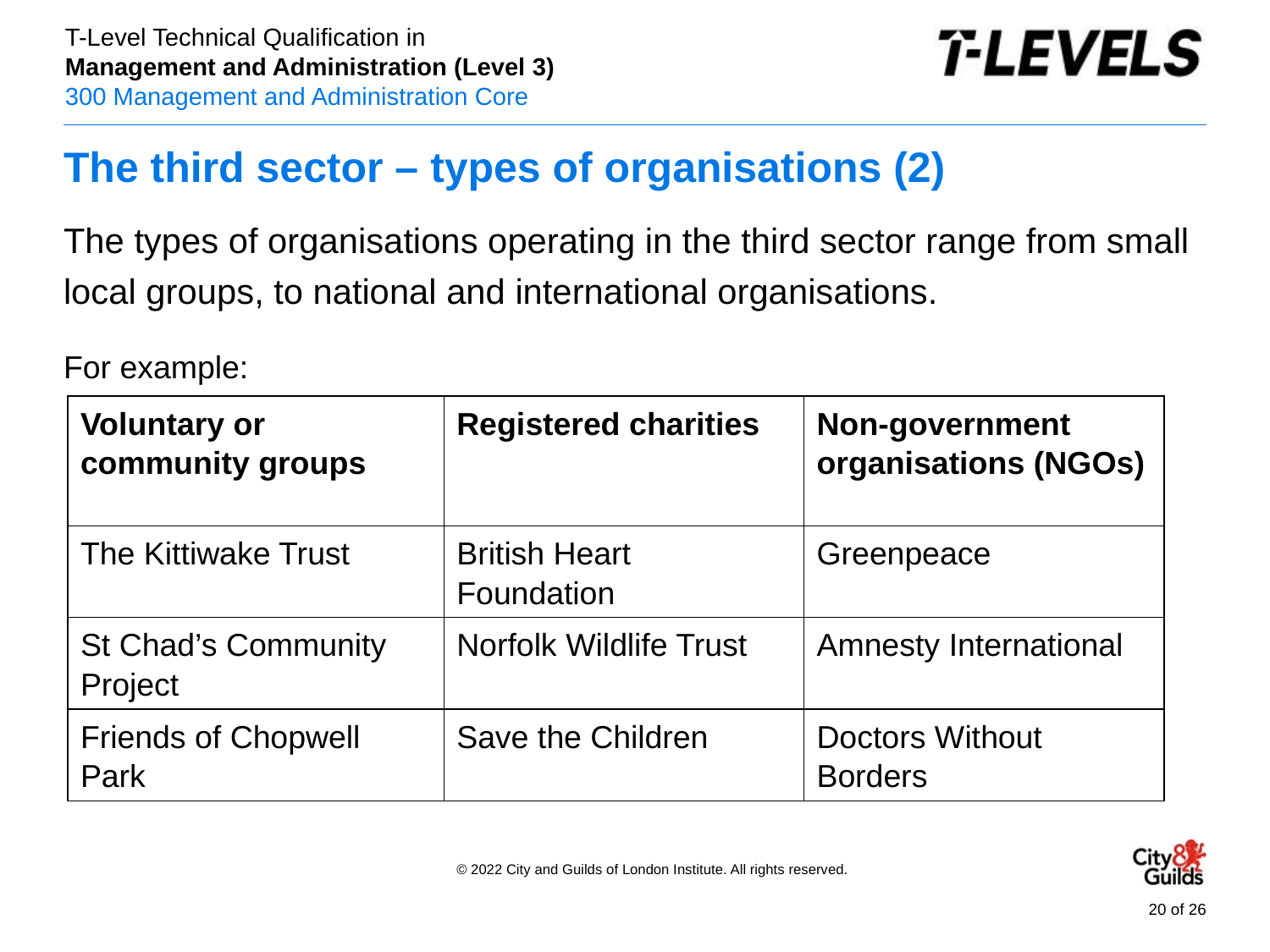

# The third sector – types of organisations (2)
The types of organisations operating in the third sector range from small local groups, to national and international organisations.
For example:
| Voluntary or community groups | Registered charities | Non-government organisations (NGOs) |
| --- | --- | --- |
| The Kittiwake Trust | British Heart Foundation | Greenpeace |
| St Chad’s Community Project | Norfolk Wildlife Trust | Amnesty International |
| Friends of Chopwell Park | Save the Children | Doctors Without Borders |